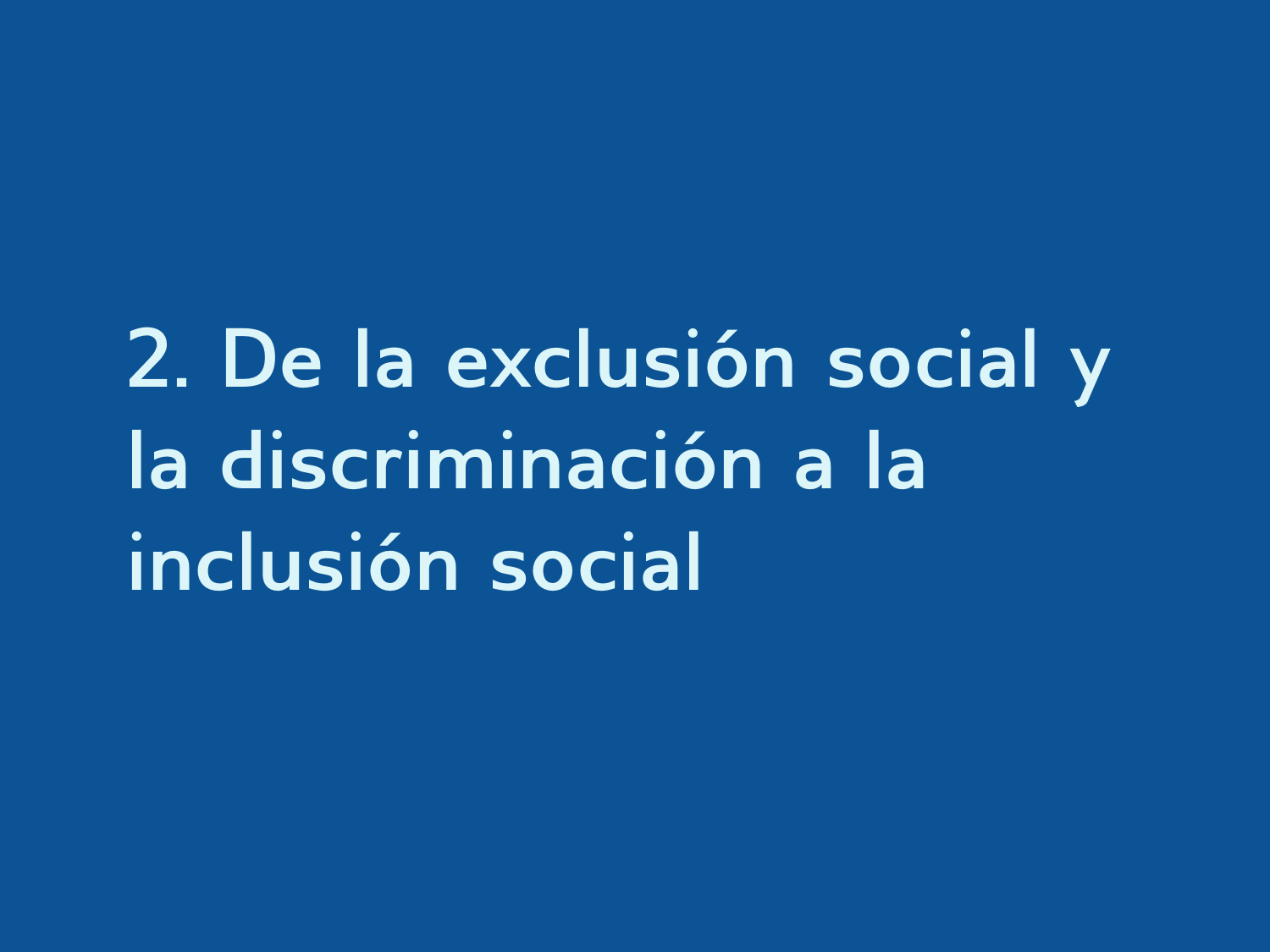

2. De la exclusión social y la discriminación a la inclusión social